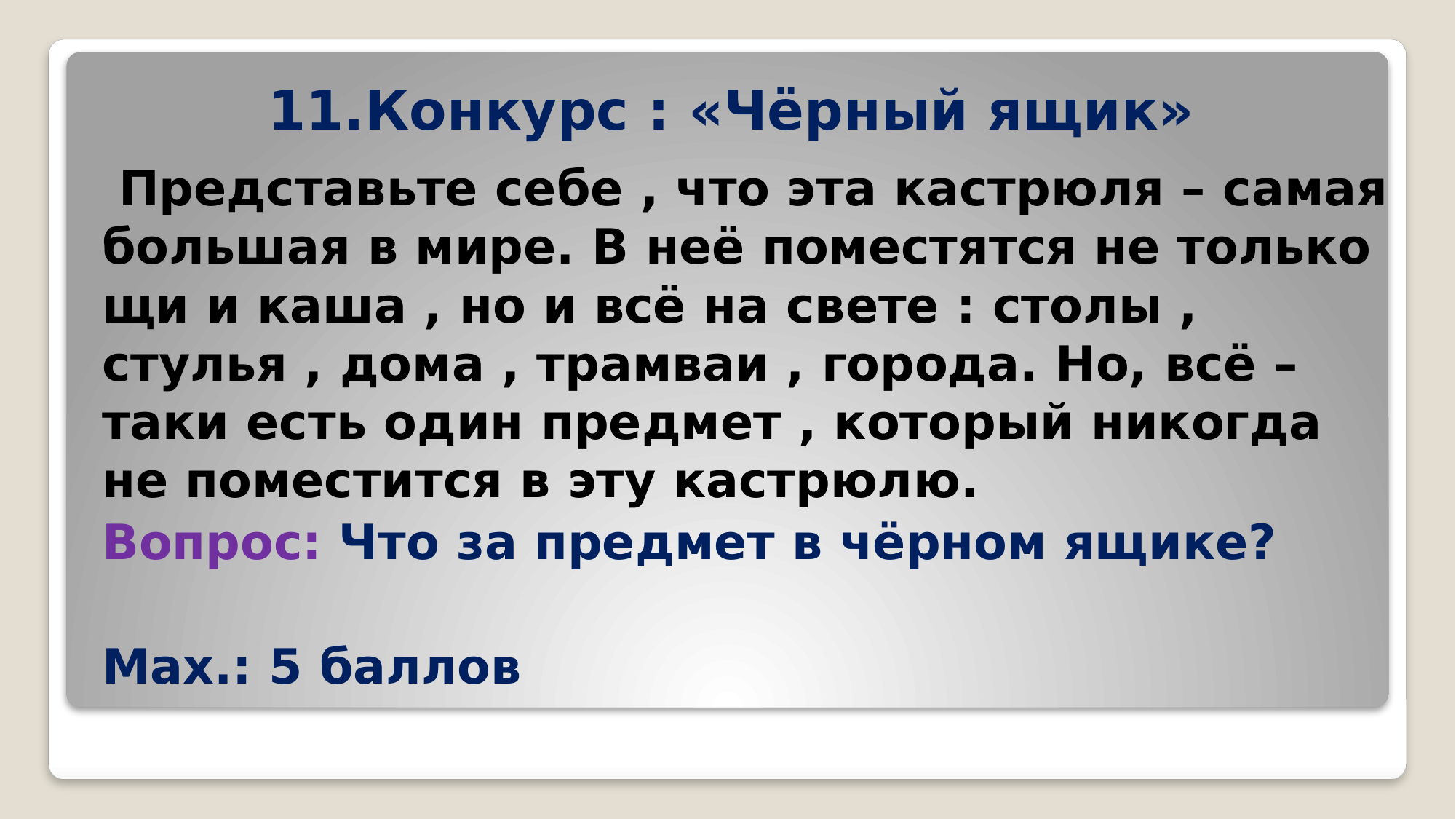

# 11.Конкурс : «Чёрный ящик»
 Представьте себе , что эта кастрюля – самая большая в мире. В неё поместятся не только щи и каша , но и всё на свете : столы , стулья , дома , трамваи , города. Но, всё – таки есть один предмет , который никогда не поместится в эту кастрюлю.
Вопрос: Что за предмет в чёрном ящике?

Мах.: 5 баллов